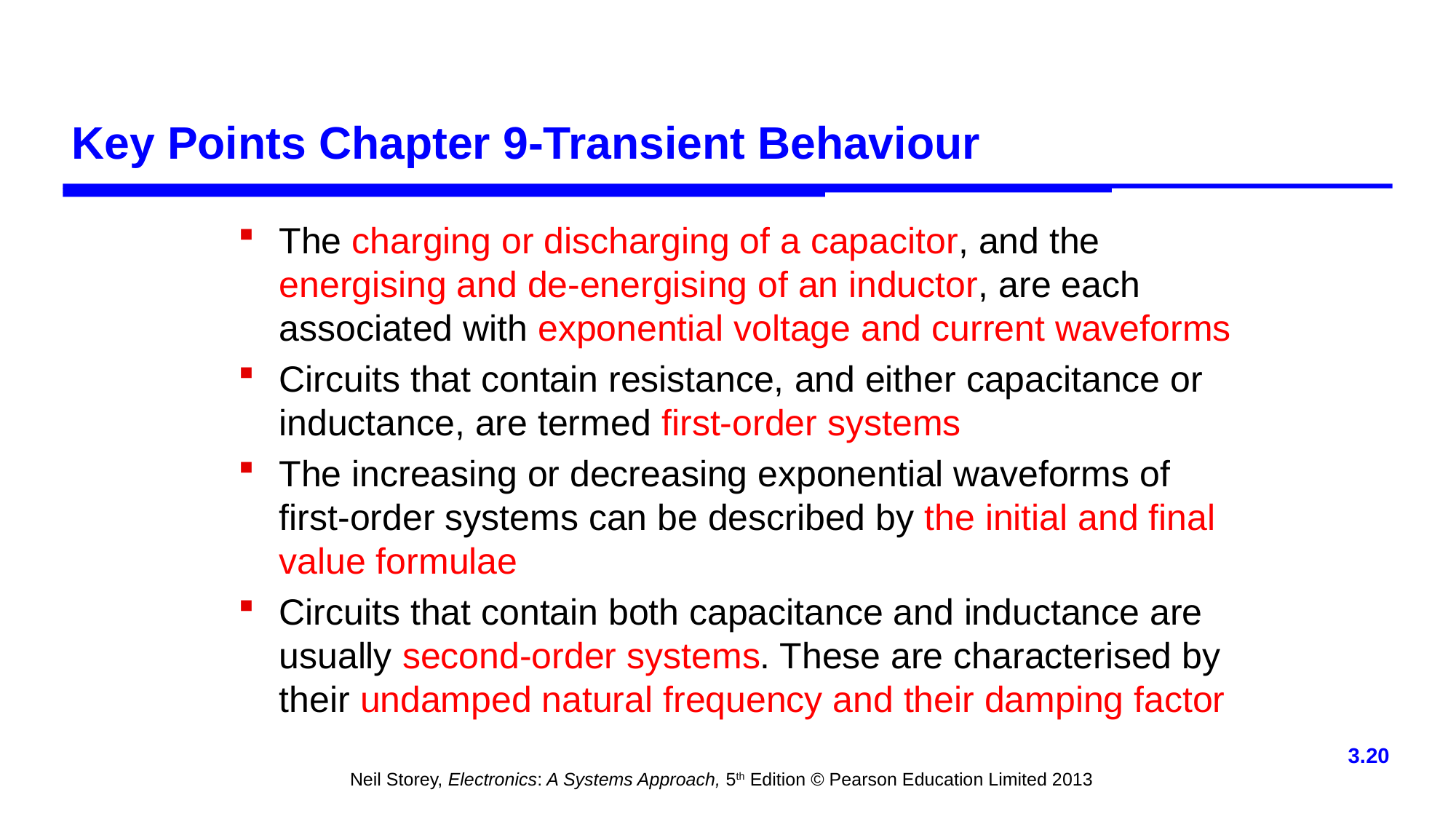

# Key Points Chapter 9-Transient Behaviour
The charging or discharging of a capacitor, and the energising and de-energising of an inductor, are each associated with exponential voltage and current waveforms
Circuits that contain resistance, and either capacitance or inductance, are termed first-order systems
The increasing or decreasing exponential waveforms of first-order systems can be described by the initial and final value formulae
Circuits that contain both capacitance and inductance are usually second-order systems. These are characterised by their undamped natural frequency and their damping factor